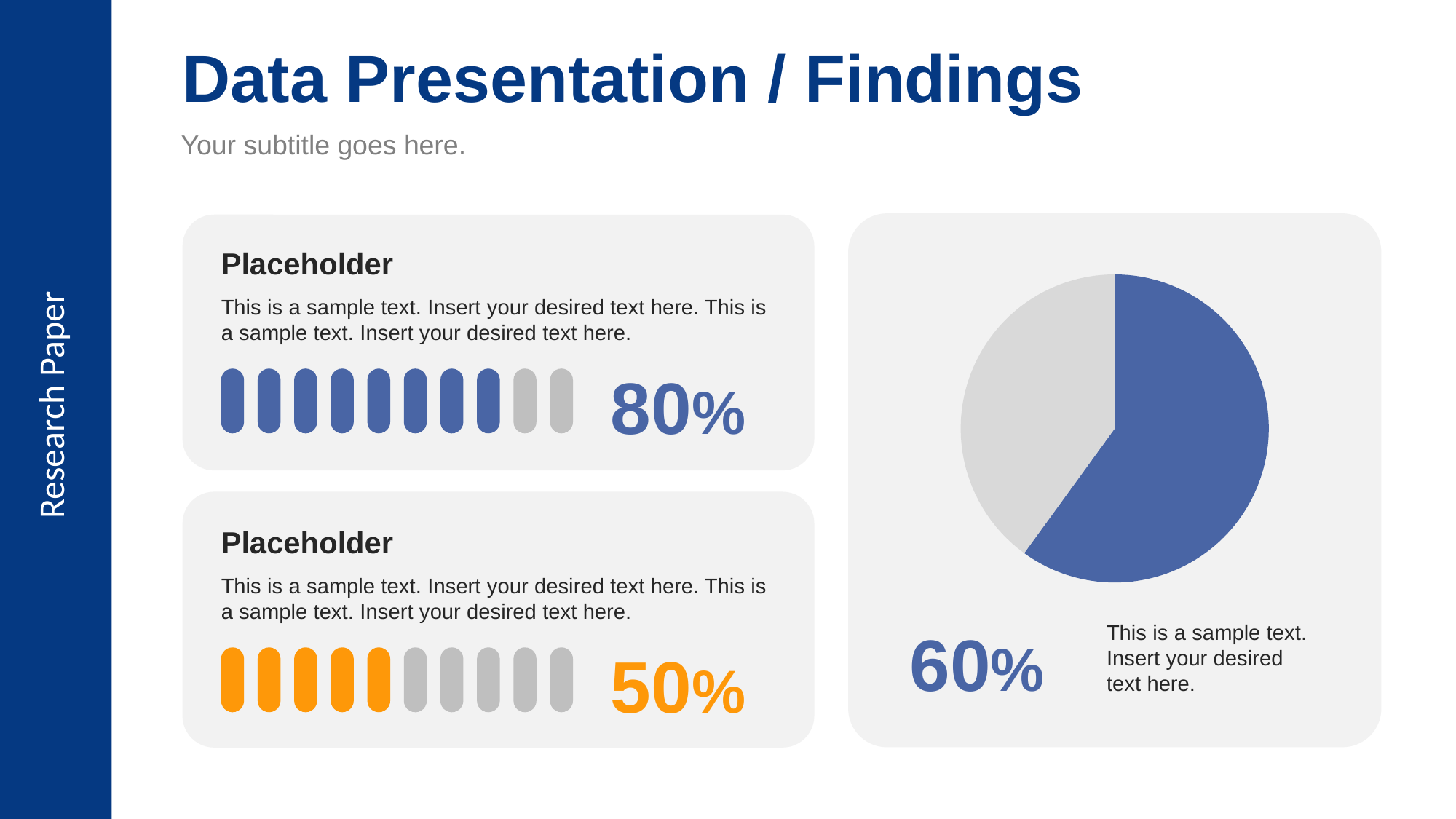

# Data Presentation / Findings
Your subtitle goes here.

Placeholder

### Chart

| Category | Sales |
|---|---|
| 1st Qtr | 6.0 |
| 2nd Qtr | 4.0 |
This is a sample text. Insert your desired text here. This is a sample text. Insert your desired text here.
80%

Research Paper
Placeholder
This is a sample text. Insert your desired text here. This is a sample text. Insert your desired text here.
This is a sample text. Insert your desired text here.
60%
50%